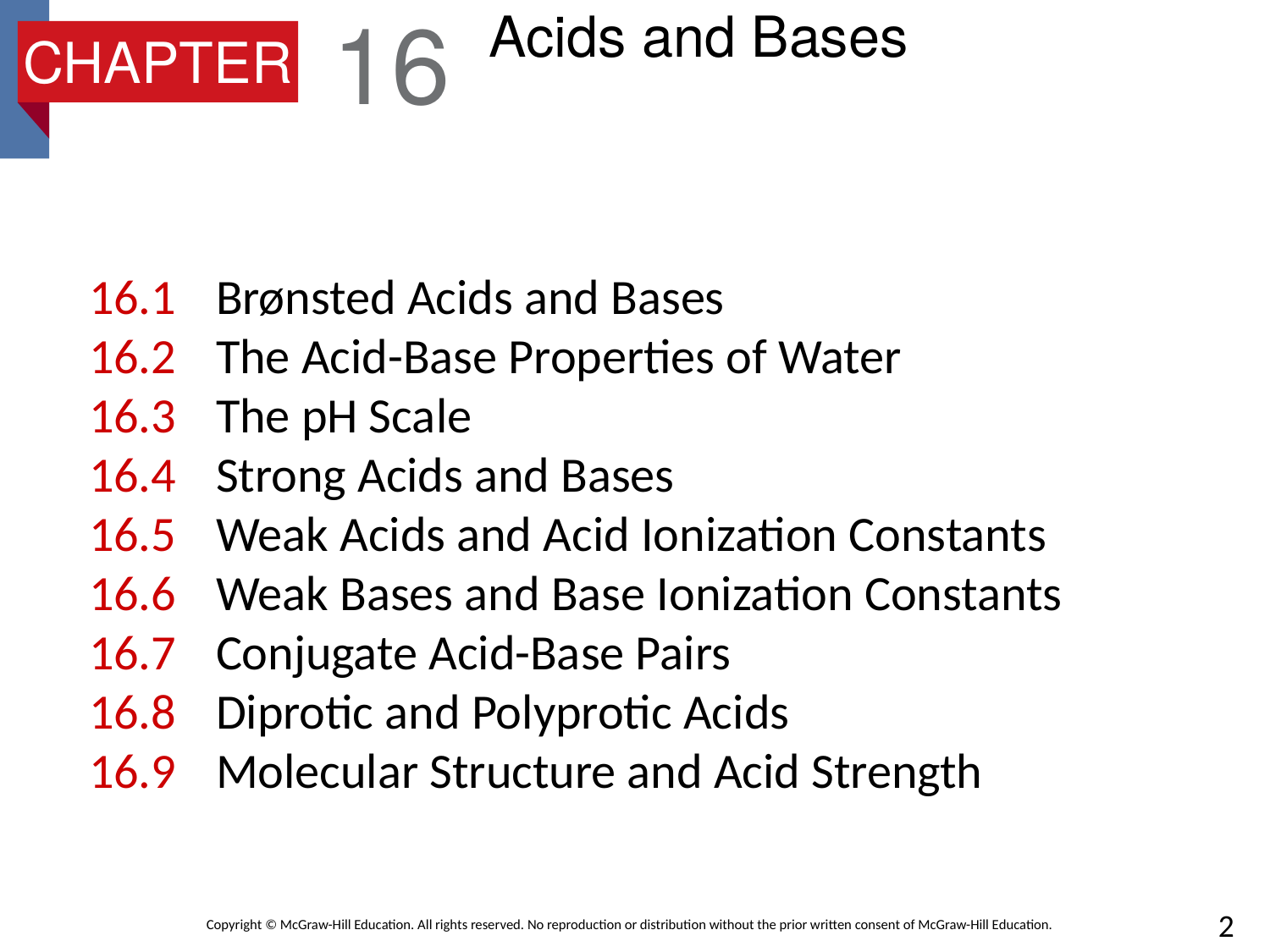

16
# Acids and Bases
CHAPTER
16.1	Brønsted Acids and Bases
16.2	The Acid-Base Properties of Water
16.3	The pH Scale
16.4	Strong Acids and Bases
16.5	Weak Acids and Acid Ionization Constants
16.6	Weak Bases and Base Ionization Constants
16.7	Conjugate Acid-Base Pairs
16.8	Diprotic and Polyprotic Acids
16.9	Molecular Structure and Acid Strength